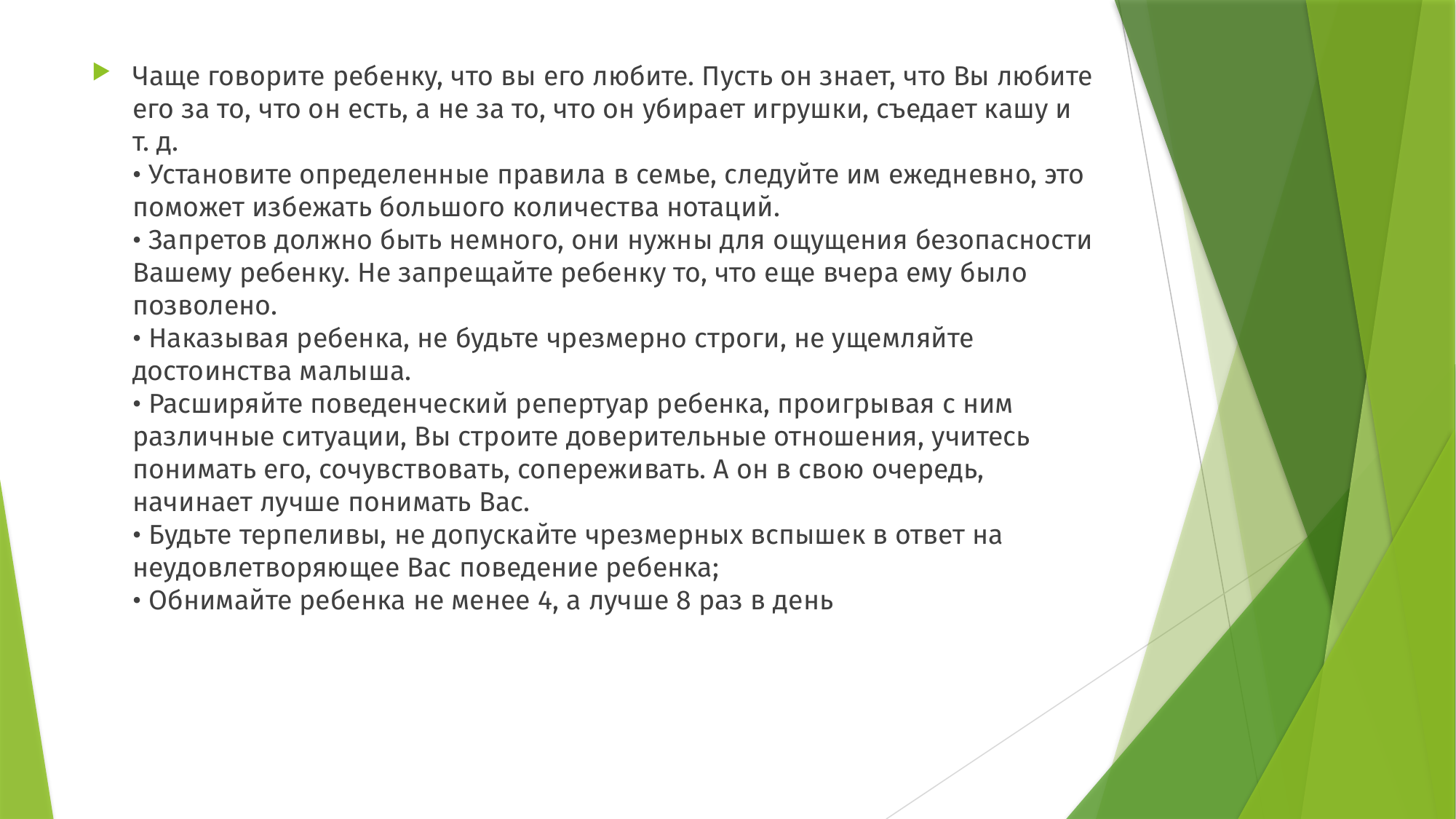

Чаще говорите ребенку, что вы его любите. Пусть он знает, что Вы любите его за то, что он есть, а не за то, что он убирает игрушки, съедает кашу и т. д.
• Установите определенные правила в семье, следуйте им ежедневно, это поможет избежать большого количества нотаций.
• Запретов должно быть немного, они нужны для ощущения безопасности Вашему ребенку. Не запрещайте ребенку то, что еще вчера ему было позволено.
• Наказывая ребенка, не будьте чрезмерно строги, не ущемляйте достоинства малыша.
• Расширяйте поведенческий репертуар ребенка, проигрывая с ним различные ситуации, Вы строите доверительные отношения, учитесь понимать его, сочувствовать, сопереживать. А он в свою очередь, начинает лучше понимать Вас.
• Будьте терпеливы, не допускайте чрезмерных вспышек в ответ на неудовлетворяющее Вас поведение ребенка;
• Обнимайте ребенка не менее 4, а лучше 8 раз в день